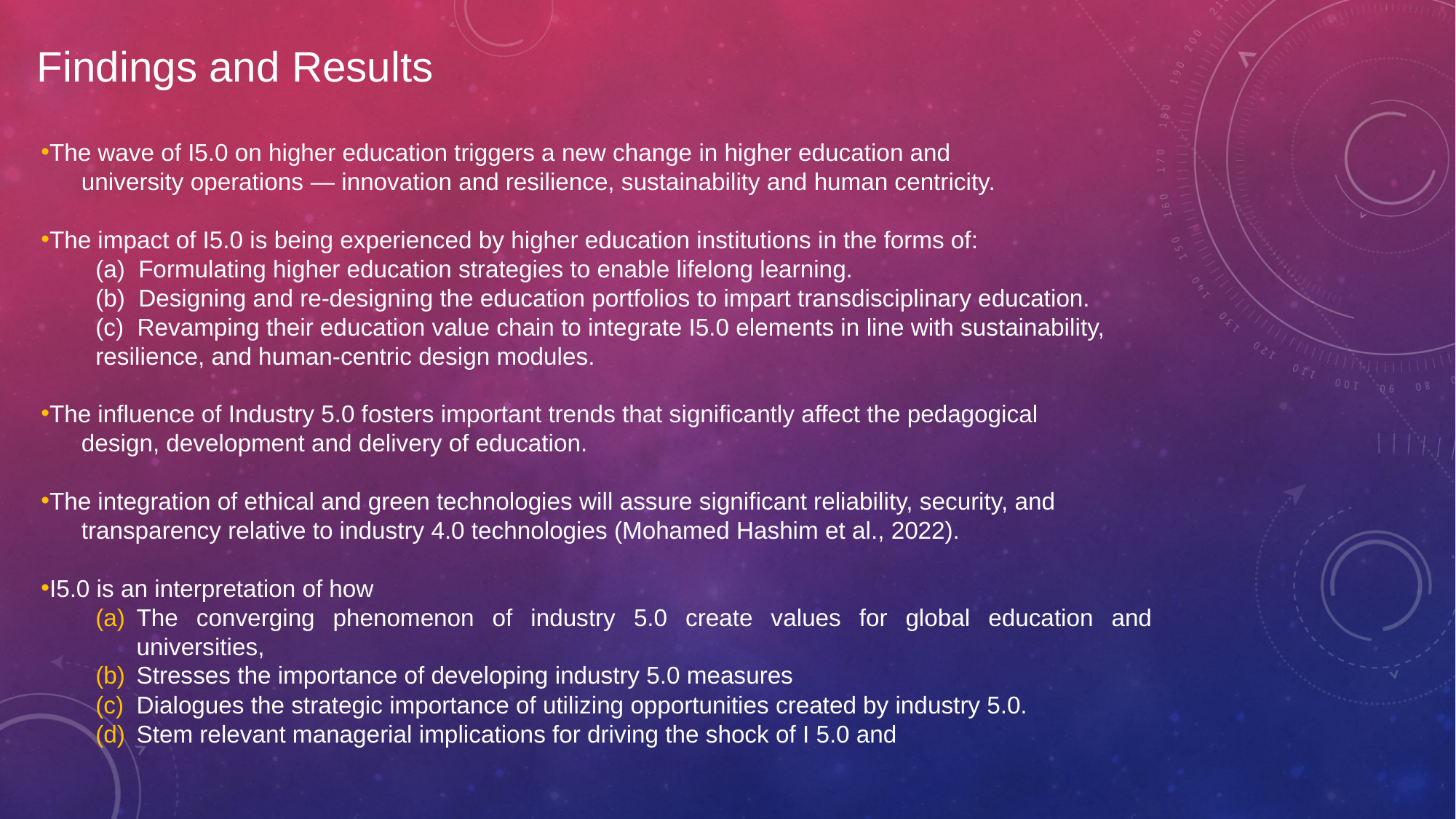

Findings and Results
The wave of I5.0 on higher education triggers a new change in higher education and
      university operations — innovation and resilience, sustainability and human centricity.

The impact of I5.0 is being experienced by higher education institutions in the forms of:
(a)  Formulating higher education strategies to enable lifelong learning.
(b)  Designing and re-designing the education portfolios to impart transdisciplinary education.
(c)  Revamping their education value chain to integrate I5.0 elements in line with sustainability, resilience, and human-centric design modules.

The influence of Industry 5.0 fosters important trends that significantly affect the pedagogical
      design, development and delivery of education.

The integration of ethical and green technologies will assure significant reliability, security, and
      transparency relative to industry 4.0 technologies (Mohamed Hashim et al., 2022).

I5.0 is an interpretation of how
The converging phenomenon of industry 5.0 create values for global education and universities,
Stresses the importance of developing industry 5.0 measures
Dialogues the strategic importance of utilizing opportunities created by industry 5.0.
Stem relevant managerial implications for driving the shock of I 5.0 and